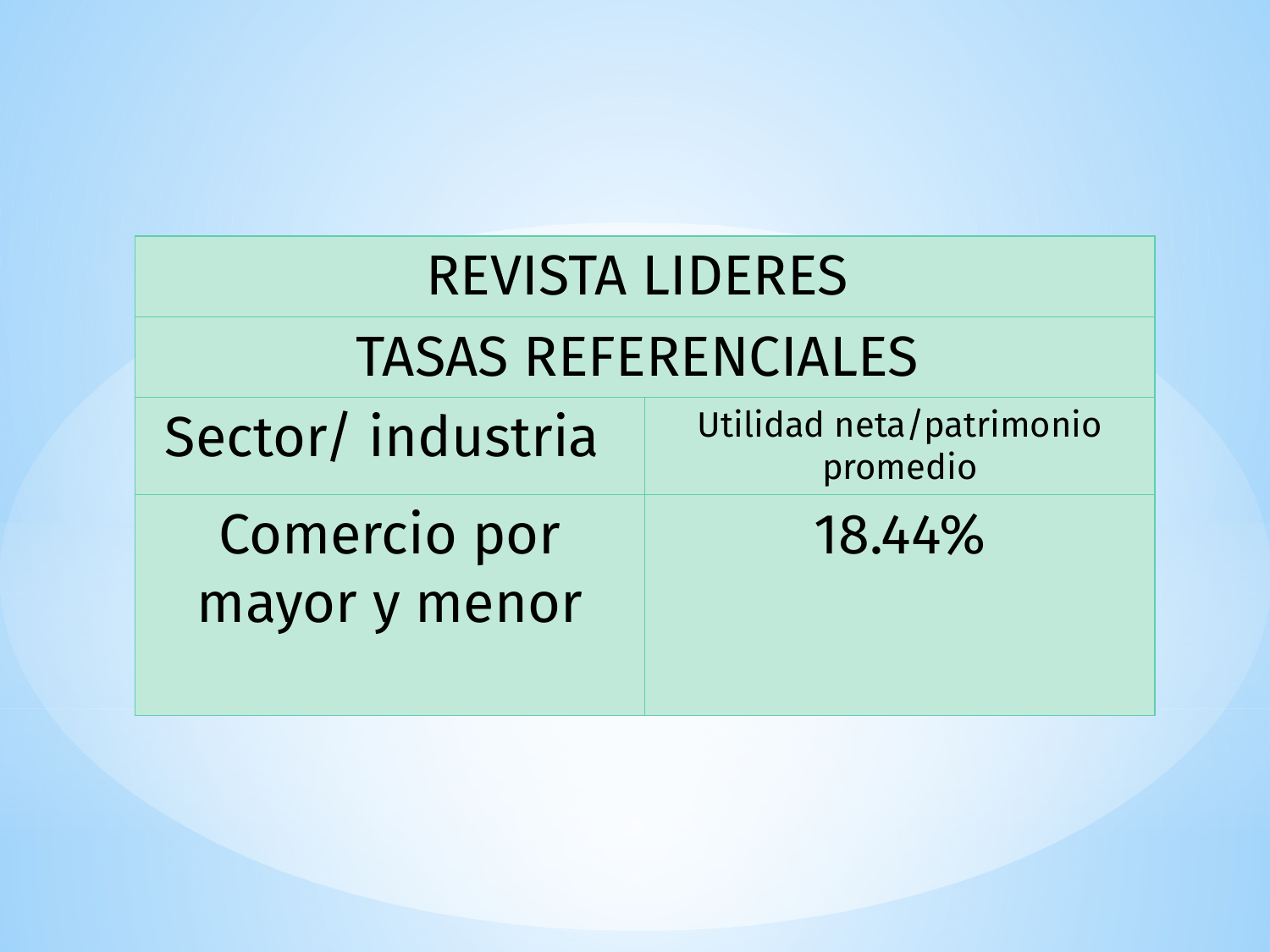

| REVISTA LIDERES |  |
| --- | --- |
| TASAS REFERENCIALES |  |
| Sector/ industria | Utilidad neta/patrimonio promedio |
| Comercio por mayor y menor | 18.44% |